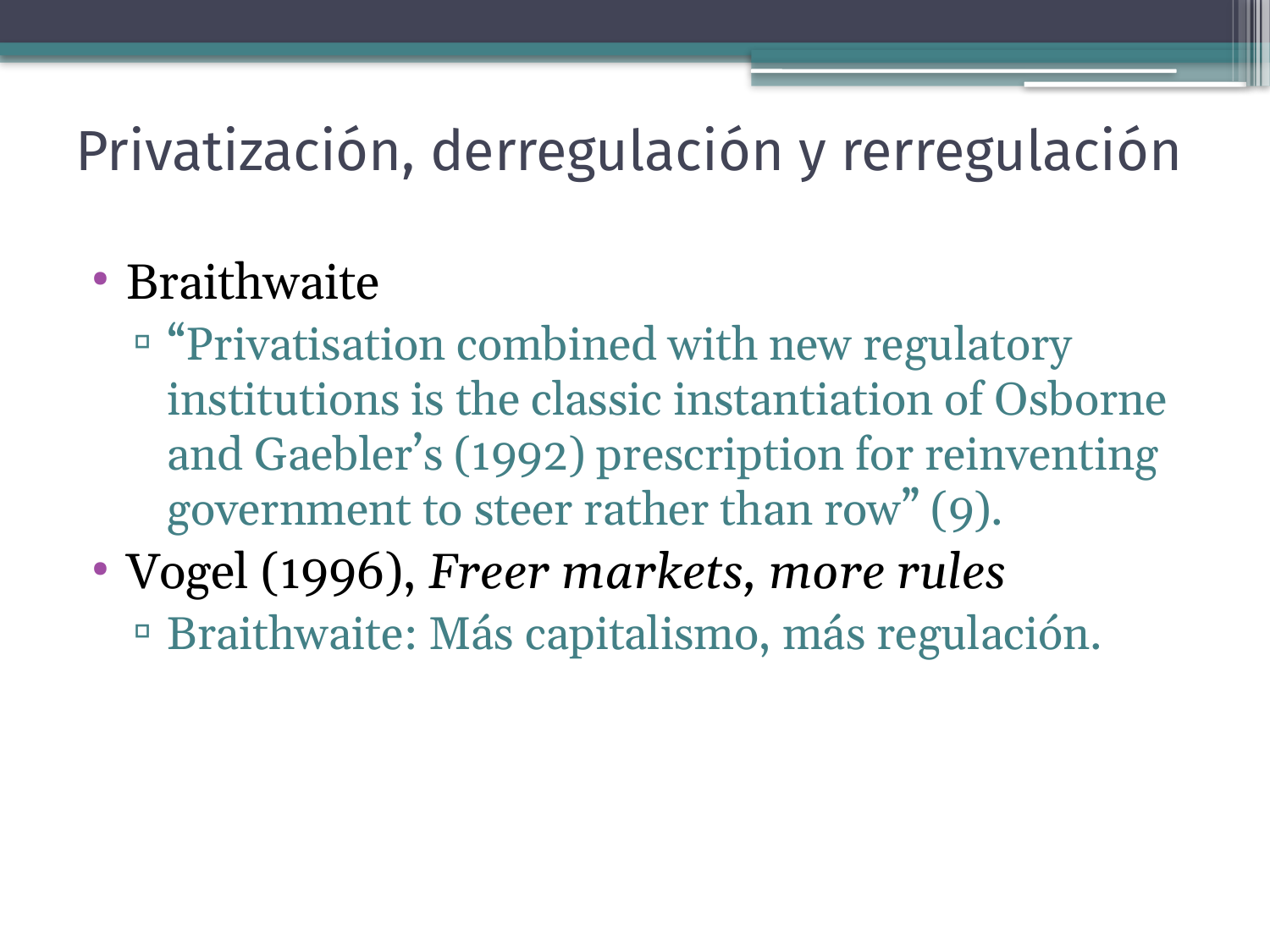

# Privatización, derregulación y rerregulación
Braithwaite
“Privatisation combined with new regulatory institutions is the classic instantiation of Osborne and Gaebler’s (1992) prescription for reinventing government to steer rather than row” (9).
Vogel (1996), Freer markets, more rules
Braithwaite: Más capitalismo, más regulación.